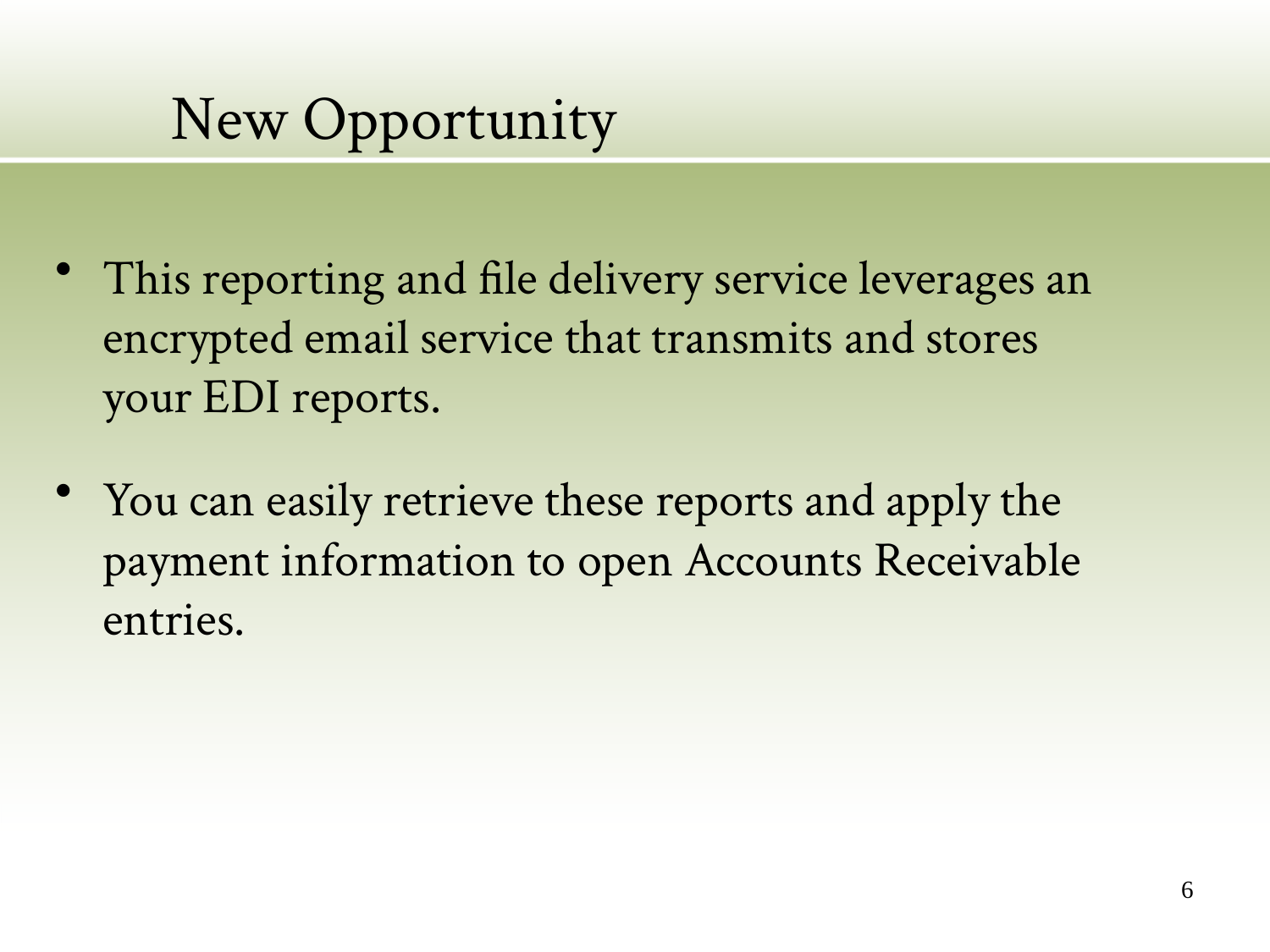

# New Opportunity

This reporting and file delivery service leverages an encrypted email service that transmits and stores your EDI reports.

You can easily retrieve these reports and apply the payment information to open Accounts Receivable entries.
6